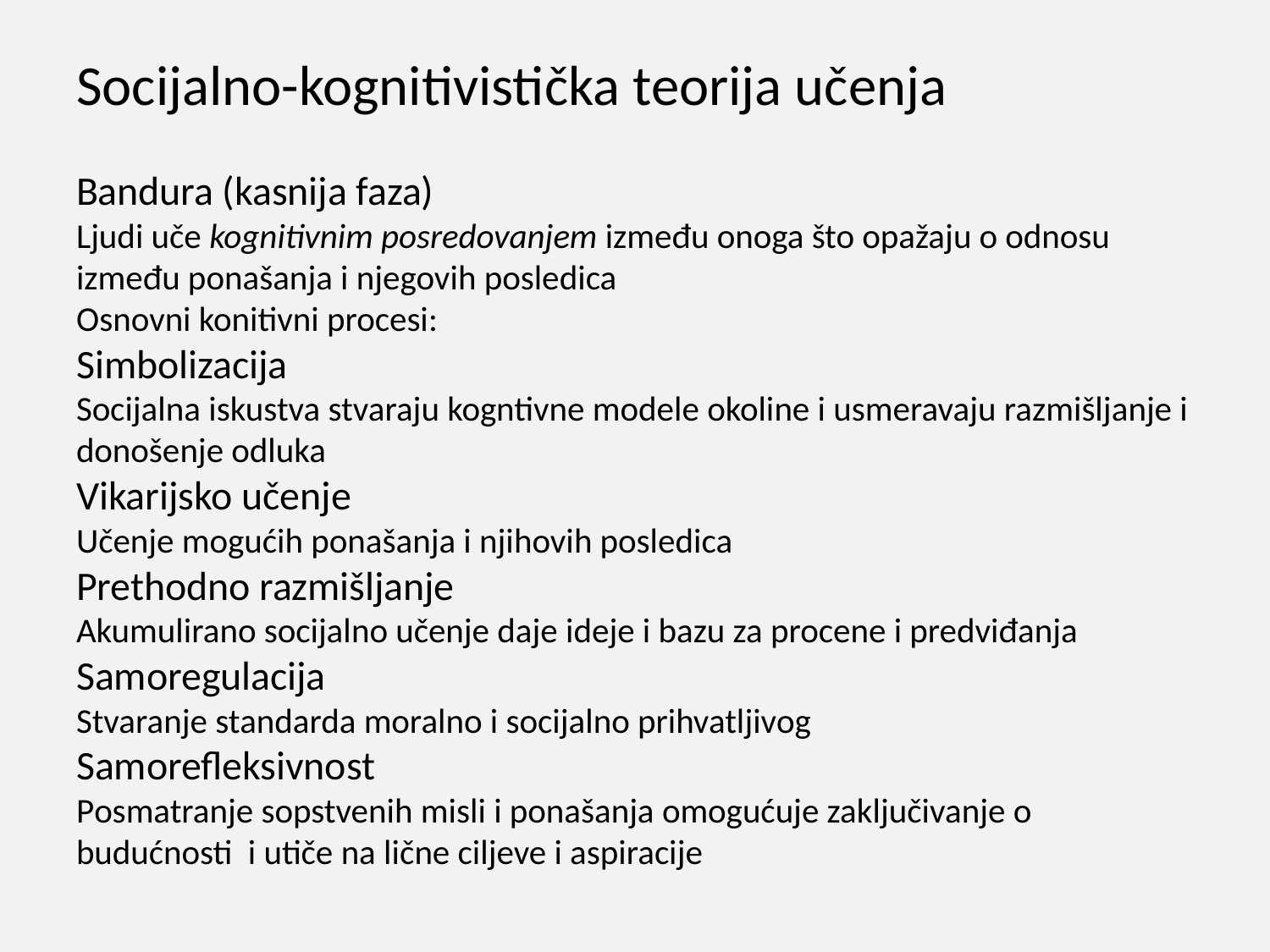

# Socijalno-kognitivistička teorija učenja
Bandura (kasnija faza)
Ljudi uče kognitivnim posredovanjem između onoga što opažaju o odnosu između ponašanja i njegovih posledica
Osnovni konitivni procesi:
Simbolizacija
Socijalna iskustva stvaraju kogntivne modele okoline i usmeravaju razmišljanje i donošenje odluka
Vikarijsko učenje
Učenje mogućih ponašanja i njihovih posledica
Prethodno razmišljanje
Akumulirano socijalno učenje daje ideje i bazu za procene i predviđanja
Samoregulacija
Stvaranje standarda moralno i socijalno prihvatljivog
Samorefleksivnost
Posmatranje sopstvenih misli i ponašanja omogućuje zaključivanje o budućnosti  i utiče na lične ciljeve i aspiracije